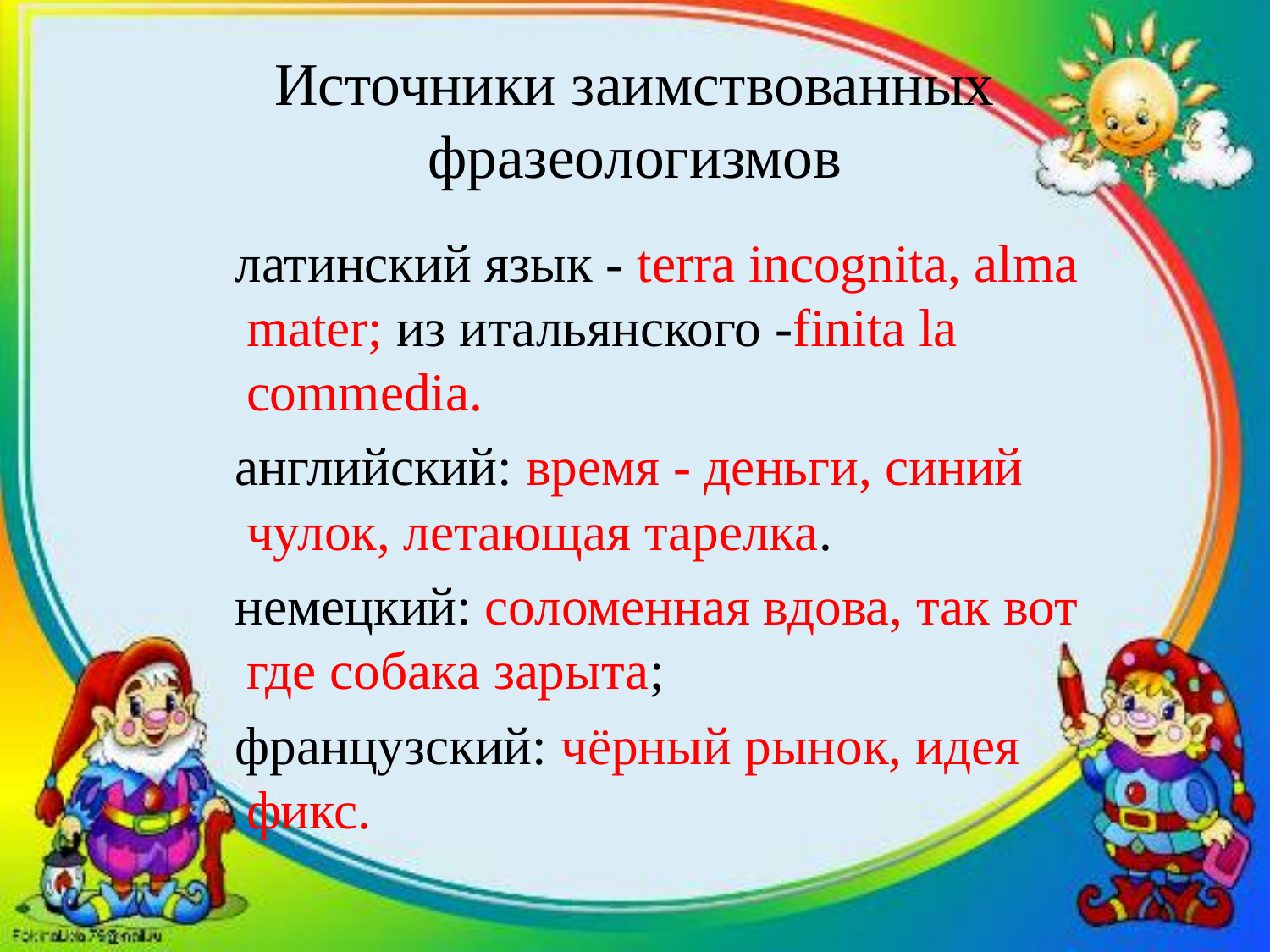

# Источники заимствованных фразеологизмов
латинский язык - terra incognita, alma mater; из итальянского -finita la commedia.
английский: время - деньги, синий чулок, летающая тарелка.
немецкий: соломенная вдова, так вот где собака зарыта;
французский: чёрный рынок, идея фикс.